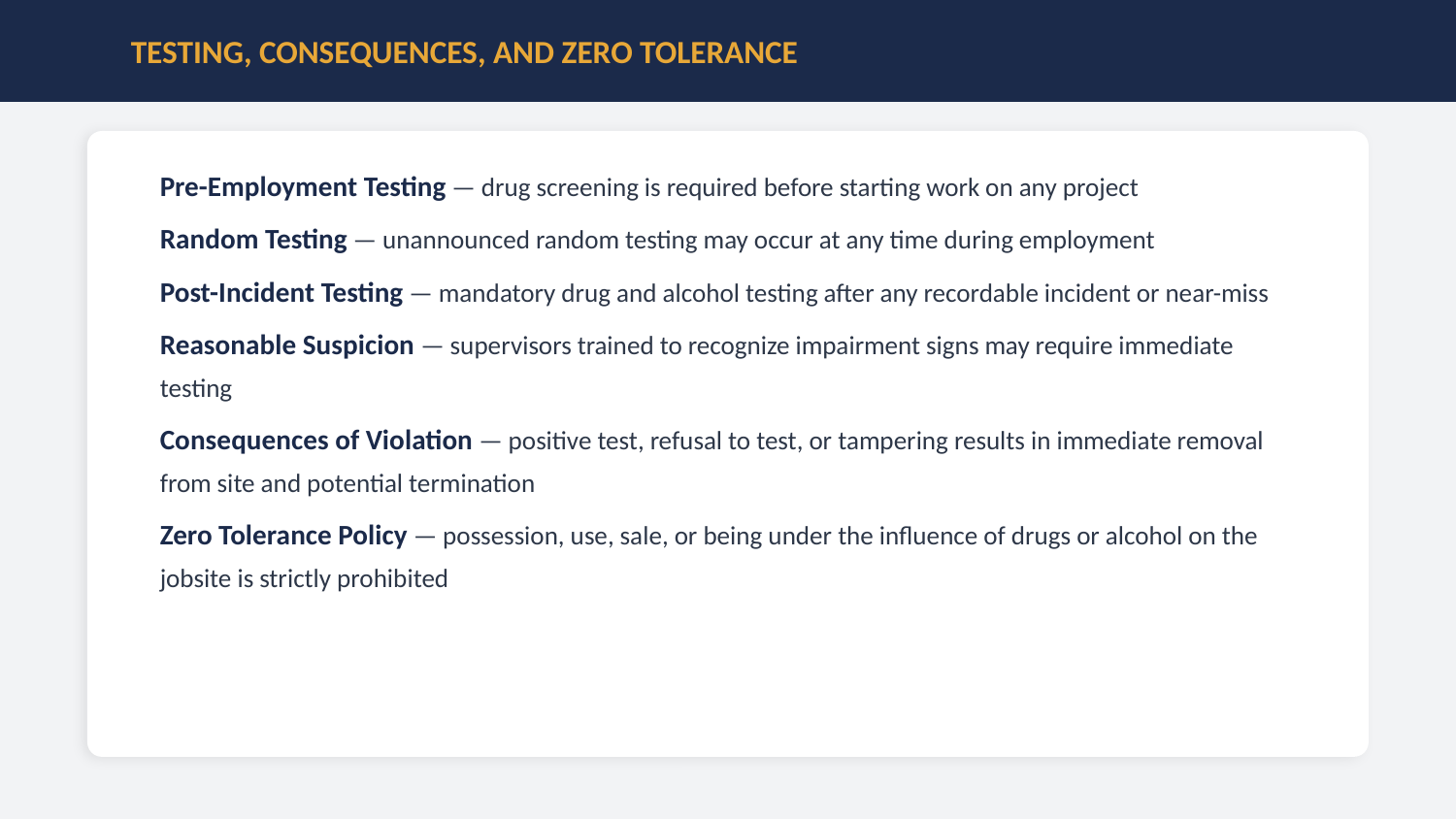

TESTING, CONSEQUENCES, AND ZERO TOLERANCE

Pre-Employment Testing — drug screening is required before starting work on any project
Random Testing — unannounced random testing may occur at any time during employment
Post-Incident Testing — mandatory drug and alcohol testing after any recordable incident or near-miss
Reasonable Suspicion — supervisors trained to recognize impairment signs may require immediate testing
Consequences of Violation — positive test, refusal to test, or tampering results in immediate removal from site and potential termination
Zero Tolerance Policy — possession, use, sale, or being under the influence of drugs or alcohol on the jobsite is strictly prohibited